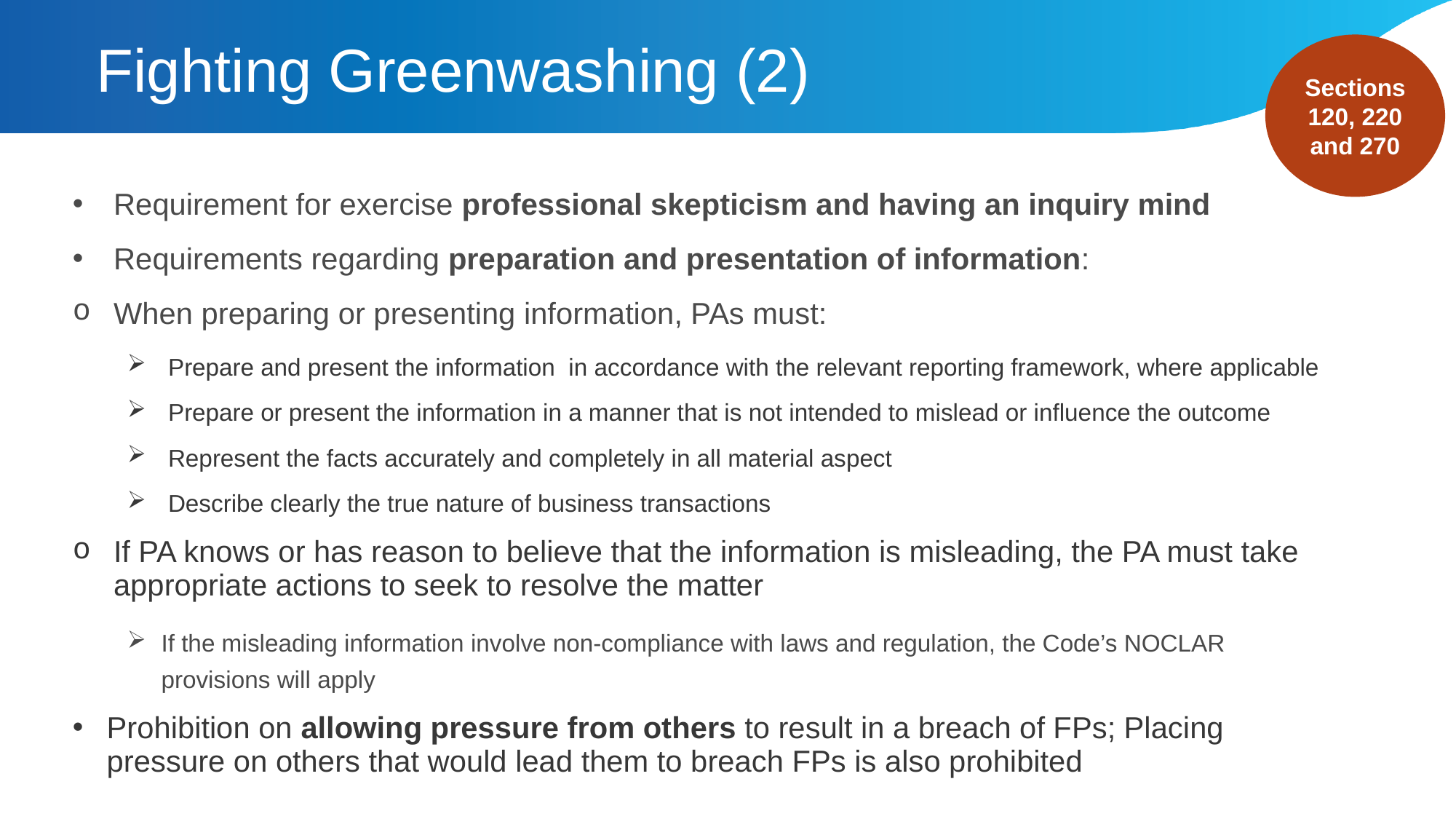

# Fighting Greenwashing (2)
Sections 120, 220 and 270
Requirement for exercise professional skepticism and having an inquiry mind
Requirements regarding preparation and presentation of information:
When preparing or presenting information, PAs must:
Prepare and present the information  in accordance with the relevant reporting framework, where applicable
Prepare or present the information in a manner that is not intended to mislead or influence the outcome
Represent the facts accurately and completely in all material aspect
Describe clearly the true nature of business transactions
If PA knows or has reason to believe that the information is misleading, the PA must take appropriate actions to seek to resolve the matter
If the misleading information involve non-compliance with laws and regulation, the Code’s NOCLAR provisions will apply
Prohibition on allowing pressure from others to result in a breach of FPs; Placing pressure on others that would lead them to breach FPs is also prohibited